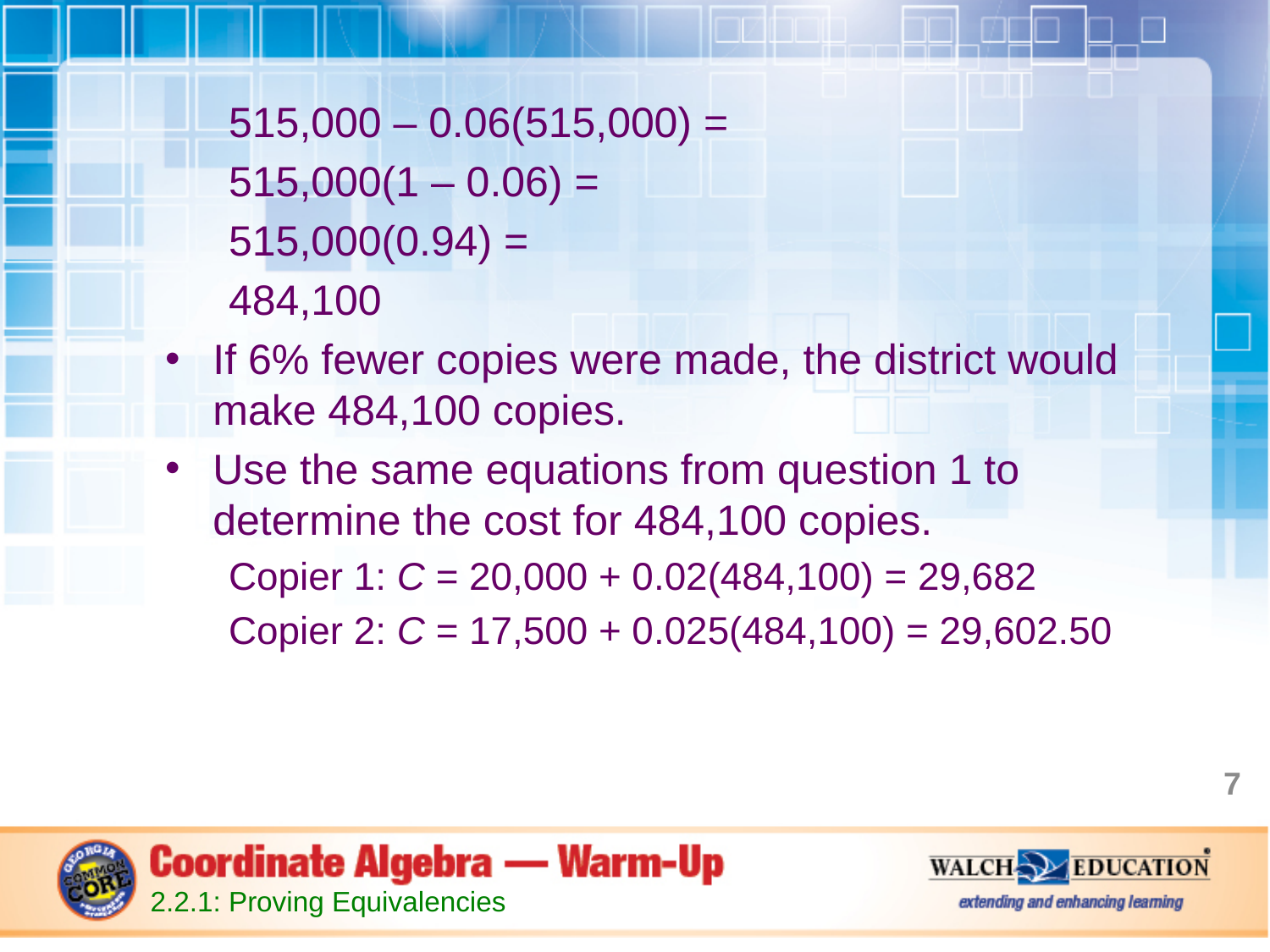

515,000 – 0.06(515,000) =
515,000(1 – 0.06) =
515,000(0.94) =
484,100
If 6% fewer copies were made, the district would make 484,100 copies.
Use the same equations from question 1 to determine the cost for 484,100 copies.
Copier 1: C = 20,000 + 0.02(484,100) = 29,682
Copier 2: C = 17,500 + 0.025(484,100) = 29,602.50

7
2.2.1: Proving Equivalencies